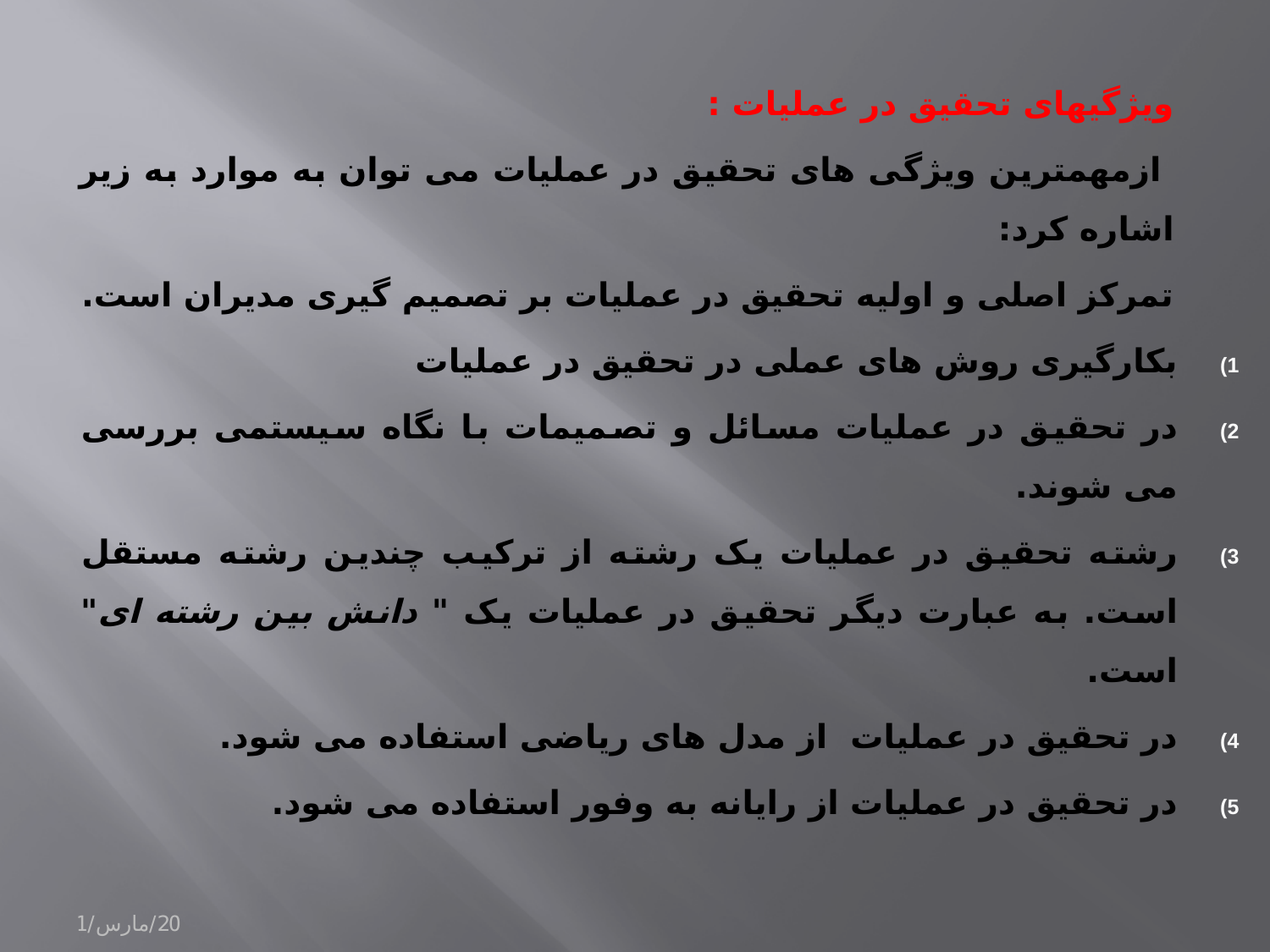

ویژگیهای تحقیق در عملیات :
 ازمهمترین ویژگی های تحقیق در عملیات می توان به موارد به زیر اشاره کرد:
تمرکز اصلی و اولیه تحقیق در عملیات بر تصمیم گیری مدیران است.
بکارگیری روش های عملی در تحقیق در عملیات
در تحقیق در عملیات مسائل و تصمیمات با نگاه سیستمی بررسی می شوند.
رشته تحقیق در عملیات یک رشته از ترکیب چندین رشته مستقل است. به عبارت دیگر تحقیق در عملیات یک " دانش بین رشته ای" است.
در تحقیق در عملیات  از مدل های ریاضی استفاده می شود.
در تحقیق در عملیات از رایانه به وفور استفاده می شود.

20/مارس/1